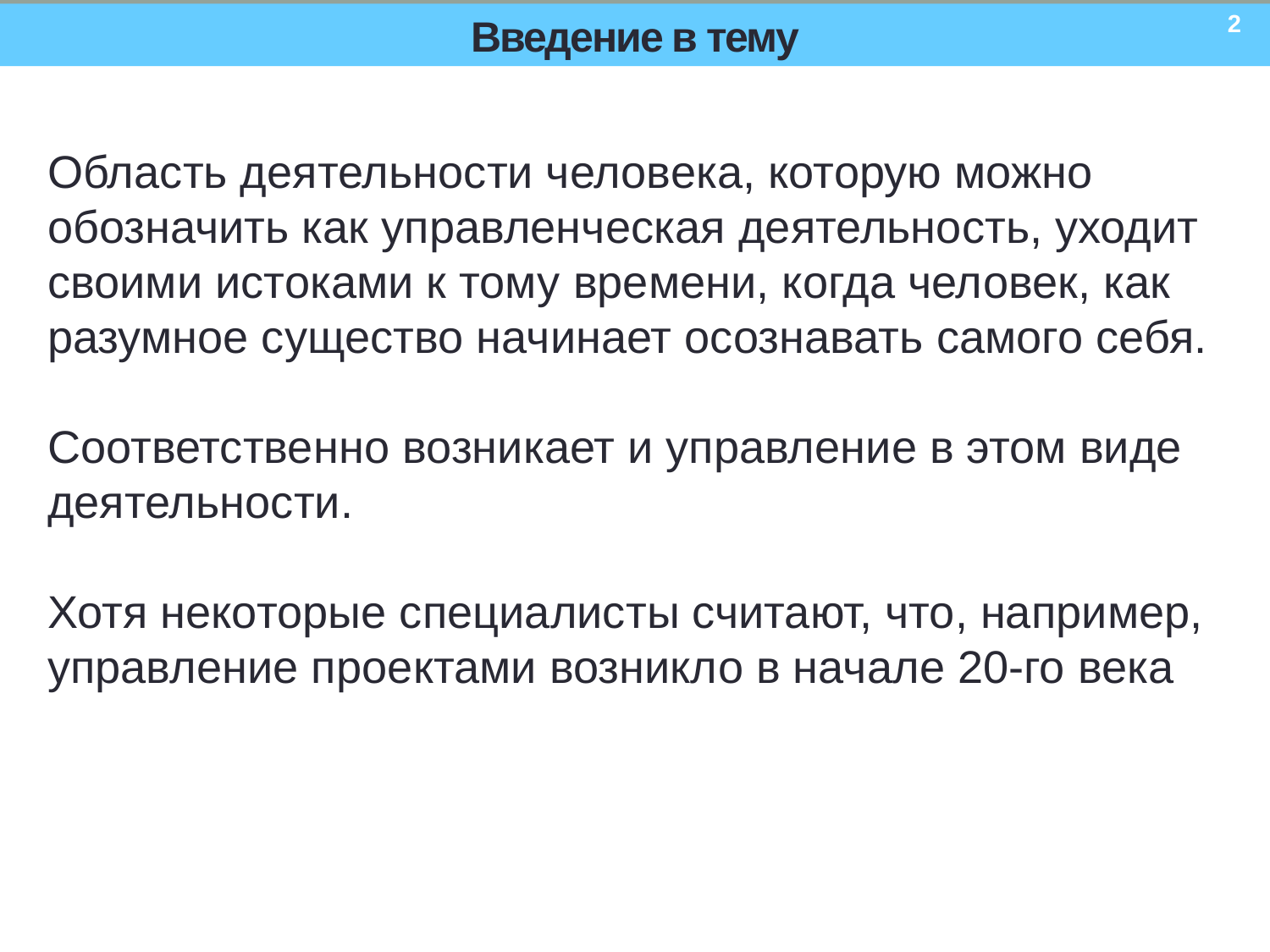

2
# Введение в тему
Область деятельности человека, которую можно обозначить как управленческая деятельность, уходит своими истоками к тому времени, когда человек, как разумное существо начинает осознавать самого себя.

Соответственно возникает и управление в этом виде деятельности.

Хотя некоторые специалисты считают, что, например, управление проектами возникло в начале 20-го века